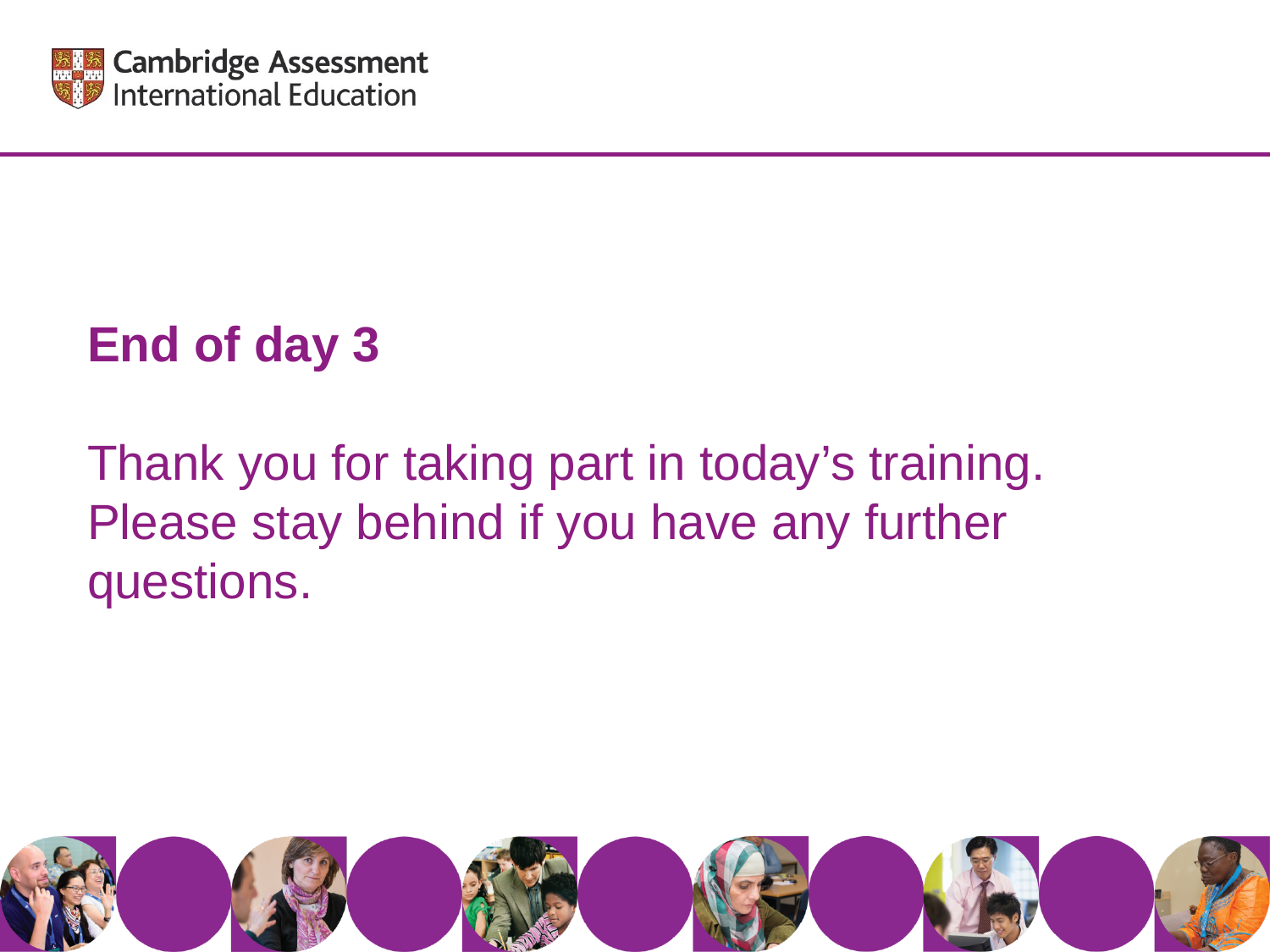

End of day 3

Thank you for taking part in today’s training.
Please stay behind if you have any further questions.